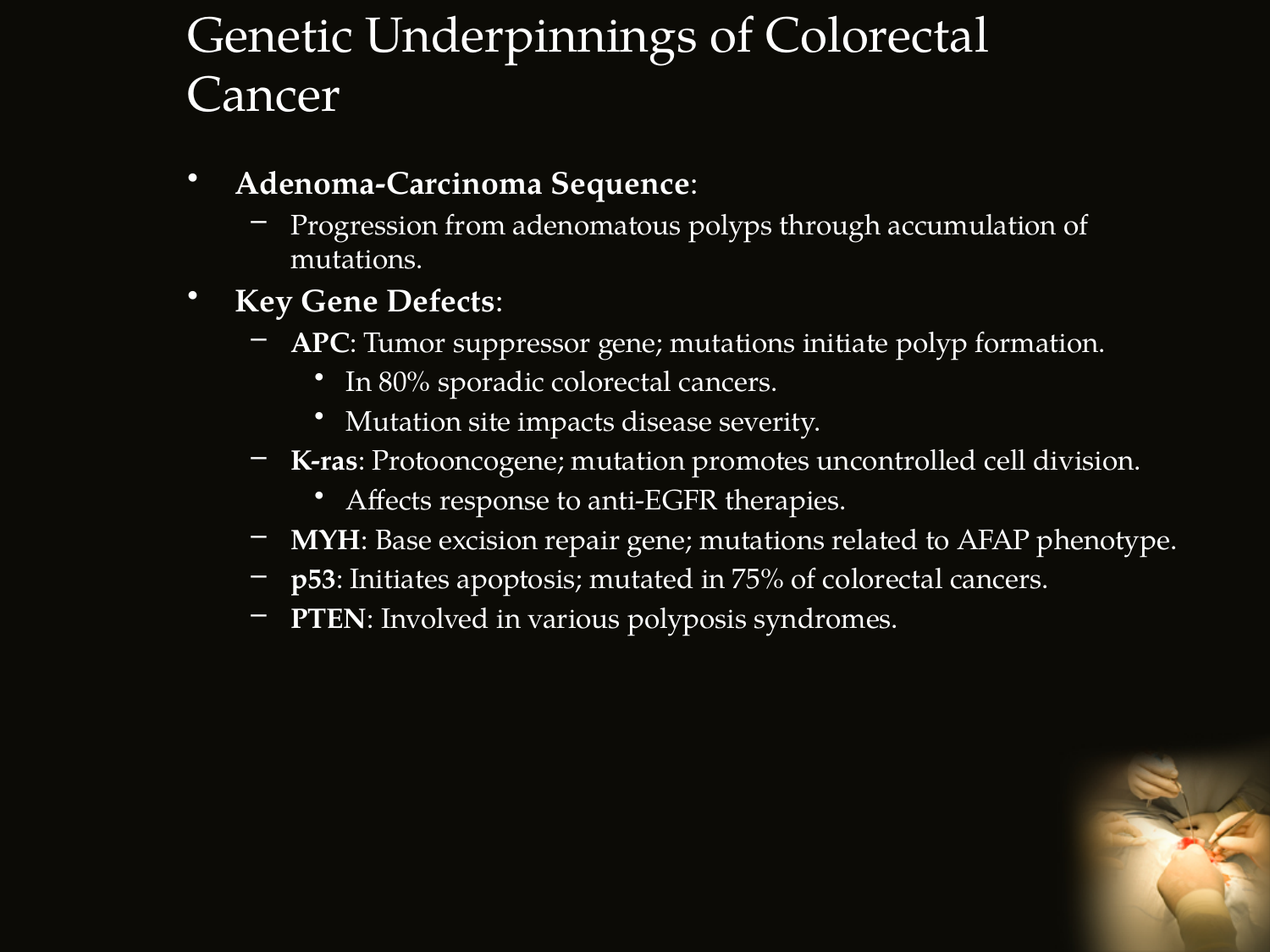

# Genetic Underpinnings of Colorectal Cancer
Adenoma-Carcinoma Sequence:
Progression from adenomatous polyps through accumulation of mutations.
Key Gene Defects:
APC: Tumor suppressor gene; mutations initiate polyp formation.
In 80% sporadic colorectal cancers.
Mutation site impacts disease severity.
K-ras: Protooncogene; mutation promotes uncontrolled cell division.
Affects response to anti-EGFR therapies.
MYH: Base excision repair gene; mutations related to AFAP phenotype.
p53: Initiates apoptosis; mutated in 75% of colorectal cancers.
PTEN: Involved in various polyposis syndromes.